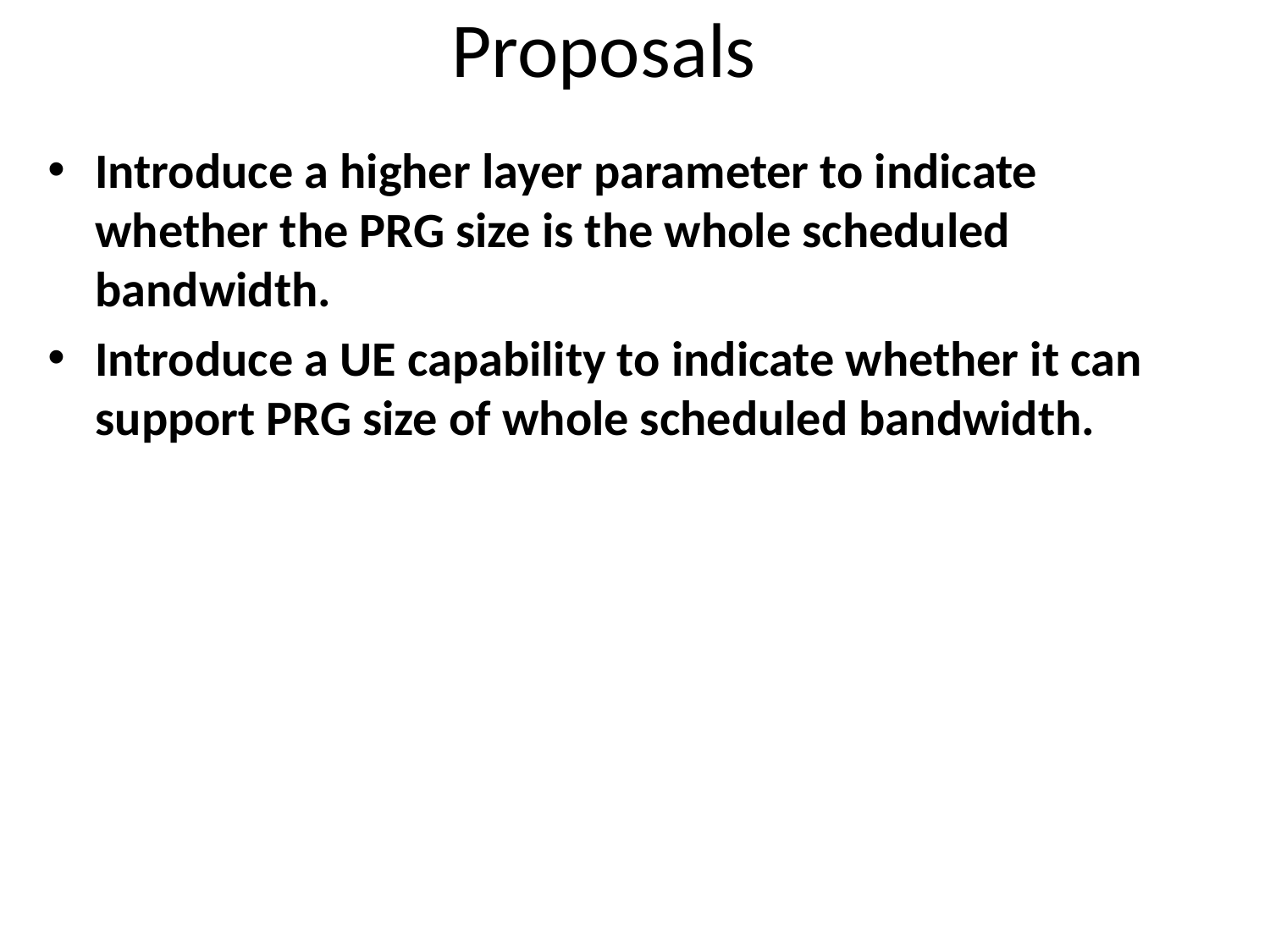

# Proposals
Introduce a higher layer parameter to indicate whether the PRG size is the whole scheduled bandwidth.
Introduce a UE capability to indicate whether it can support PRG size of whole scheduled bandwidth.